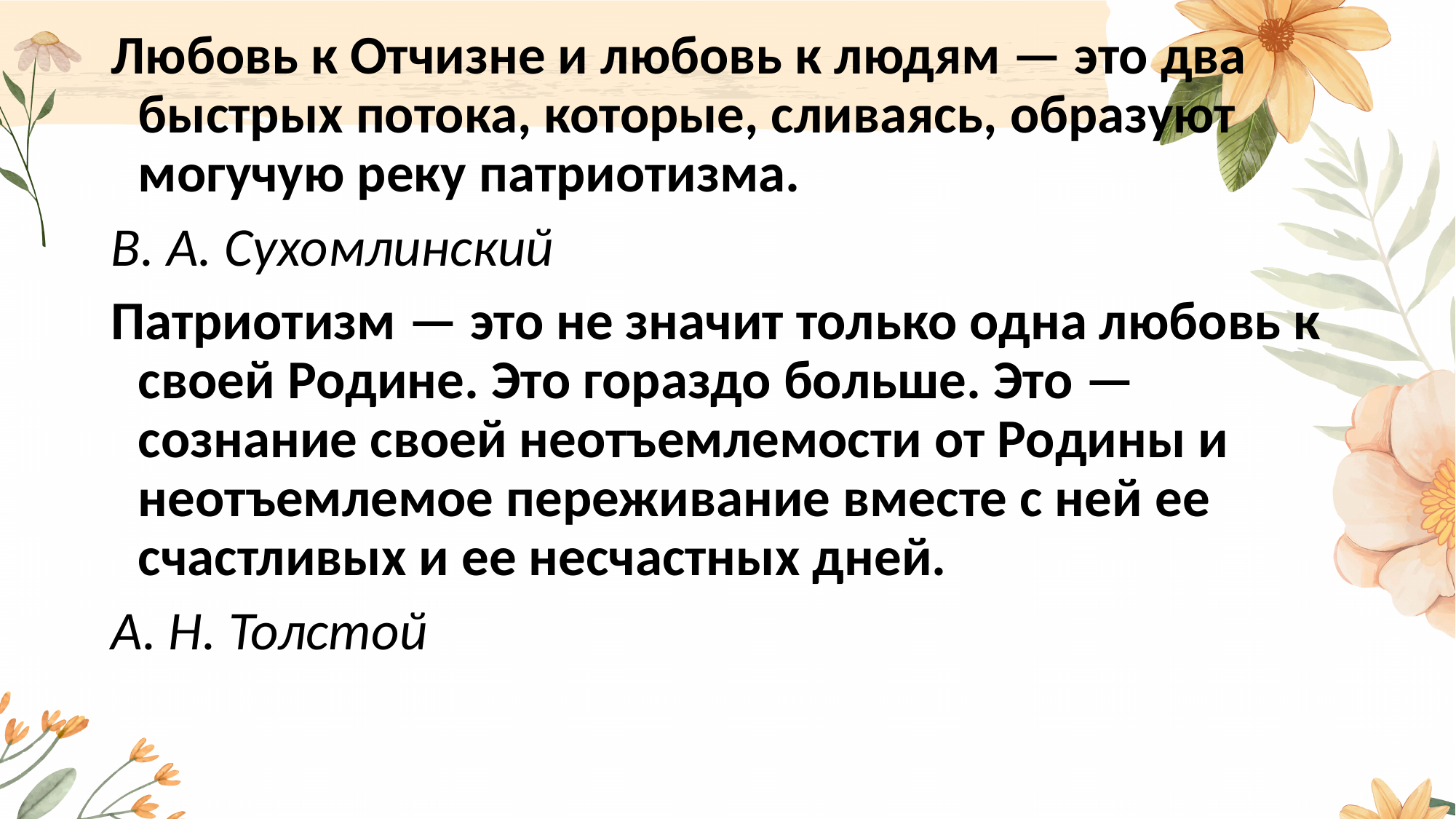

Любовь к Отчизне и любовь к людям — это два быстрых потока, которые, сливаясь, образуют могучую реку патриотизма.
В. А. Сухомлинский
Патриотизм — это не значит только одна любовь к своей Родине. Это гораздо больше. Это — сознание своей неотъемлемости от Родины и неотъемлемое переживание вместе с ней ее счастливых и ее несчастных дней.
А. Н. Толстой